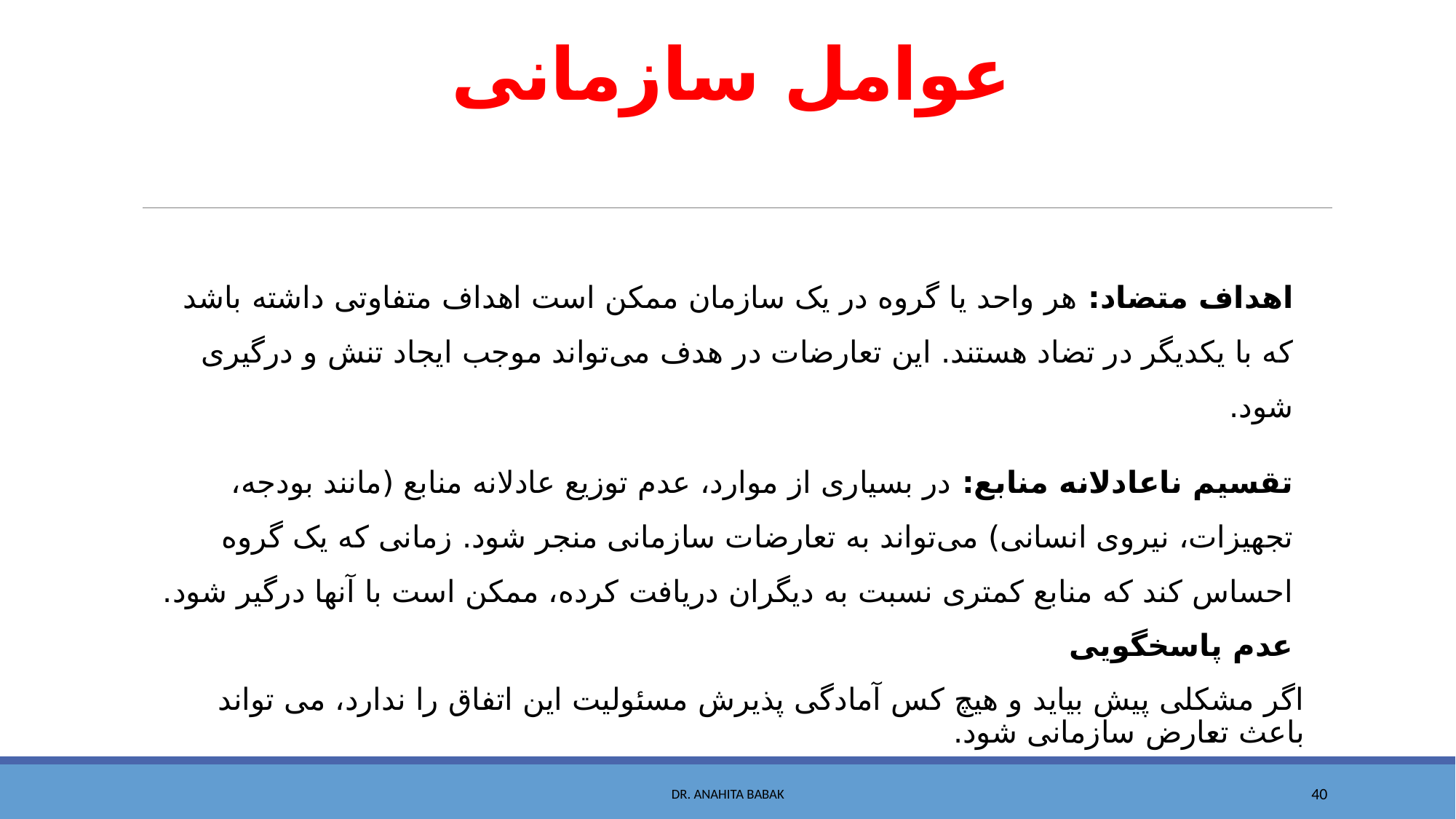

# عوامل سازمانی
اهداف متضاد: هر واحد یا گروه در یک سازمان ممکن است اهداف متفاوتی داشته باشد که با یکدیگر در تضاد هستند. این تعارضات در هدف می‌تواند موجب ایجاد تنش و درگیری شود.
تقسیم ناعادلانه منابع: در بسیاری از موارد، عدم توزیع عادلانه منابع (مانند بودجه، تجهیزات، نیروی انسانی) می‌تواند به تعارضات سازمانی منجر شود. زمانی که یک گروه احساس کند که منابع کمتری نسبت به دیگران دریافت کرده، ممکن است با آنها درگیر شود.
عدم پاسخگویی
اگر مشکلی پیش بیاید و هیچ کس آمادگی پذیرش مسئولیت این اتفاق را ندارد، می تواند باعث تعارض سازمانی شود.

Dr. Anahita Babak
40